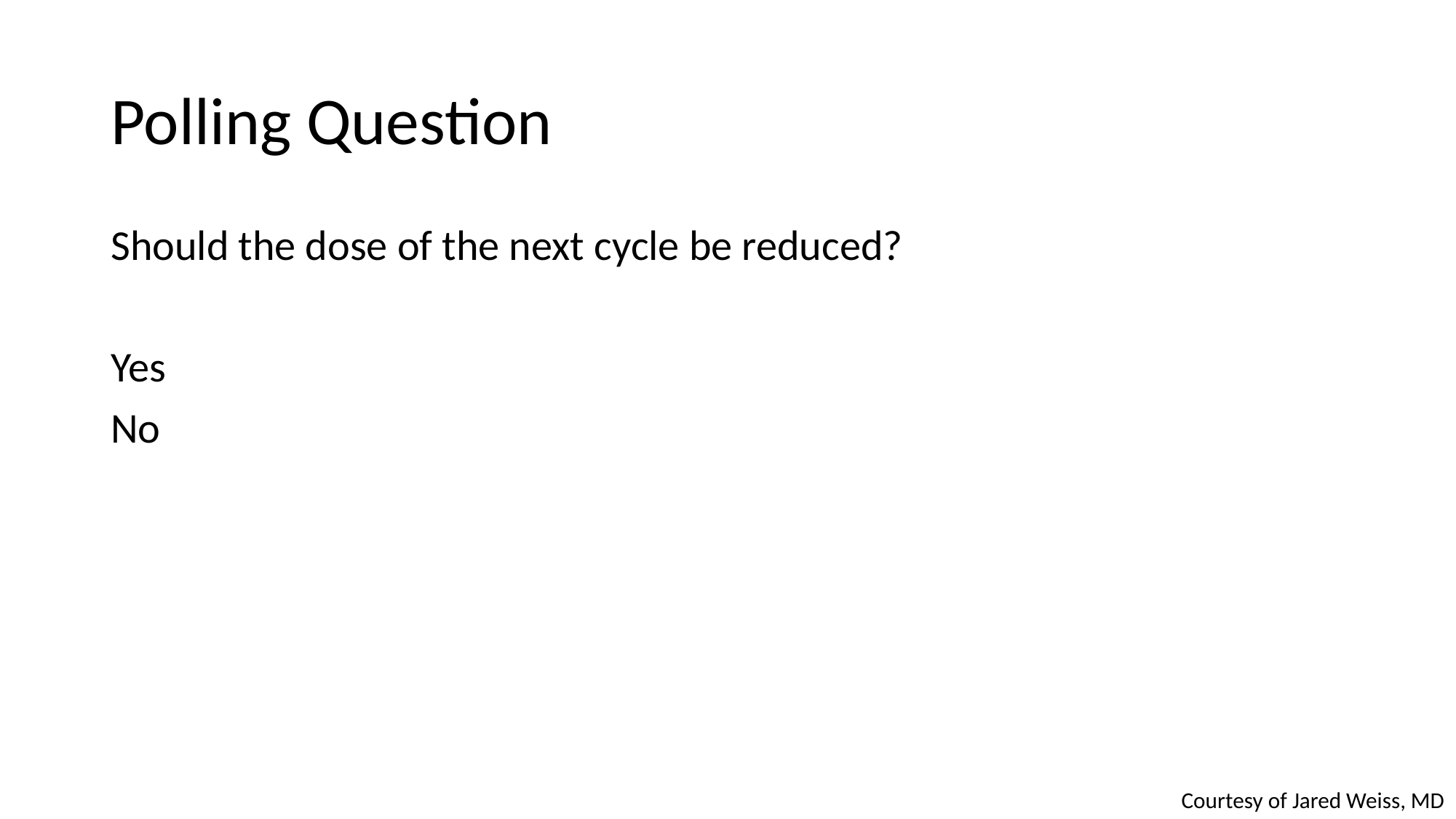

# Polling Question
Should the dose of the next cycle be reduced?

Yes
No
Courtesy of Jared Weiss, MD